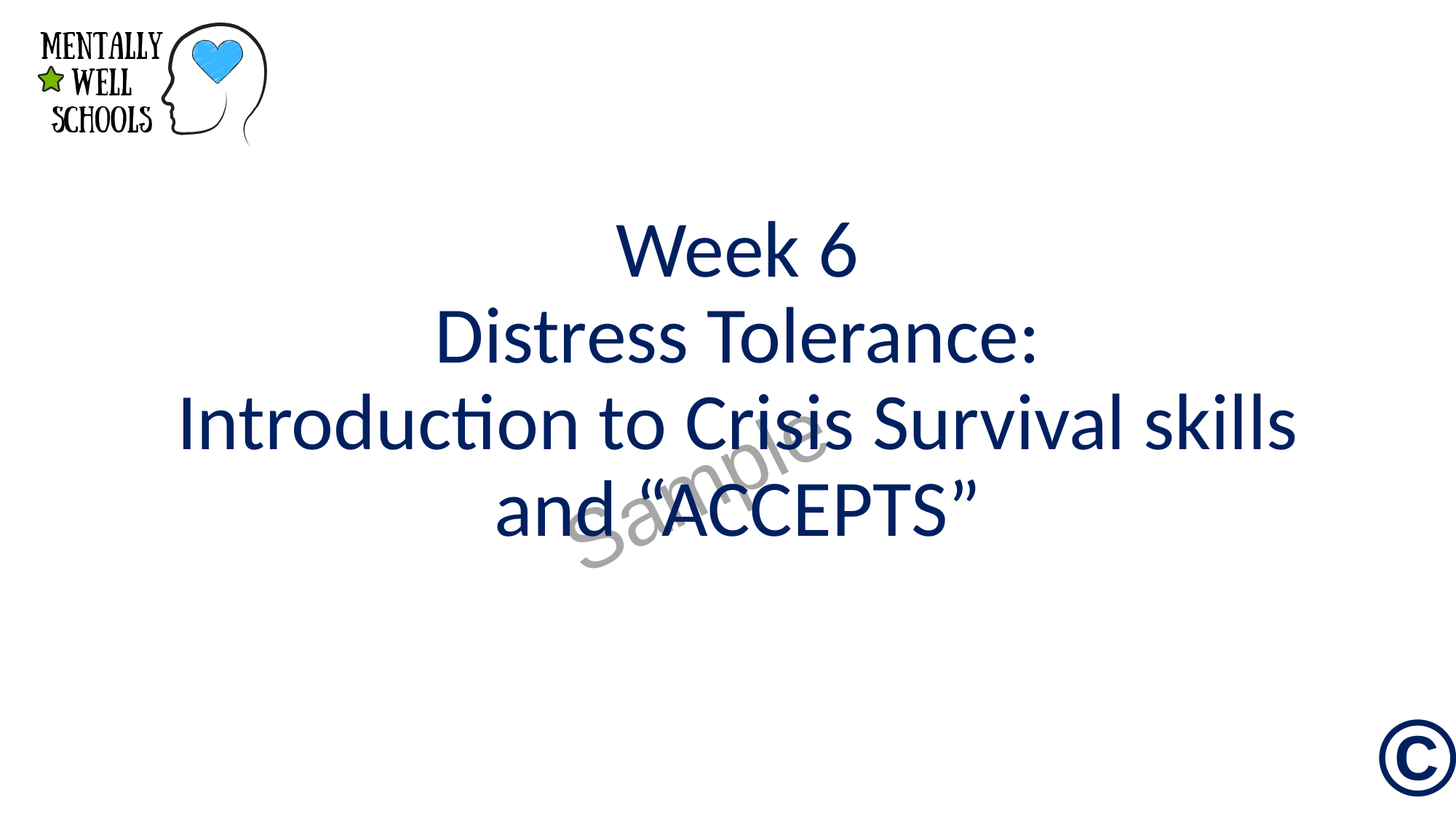

# Week 6 Distress Tolerance: Introduction to Crisis Survival skills and “ACCEPTS”